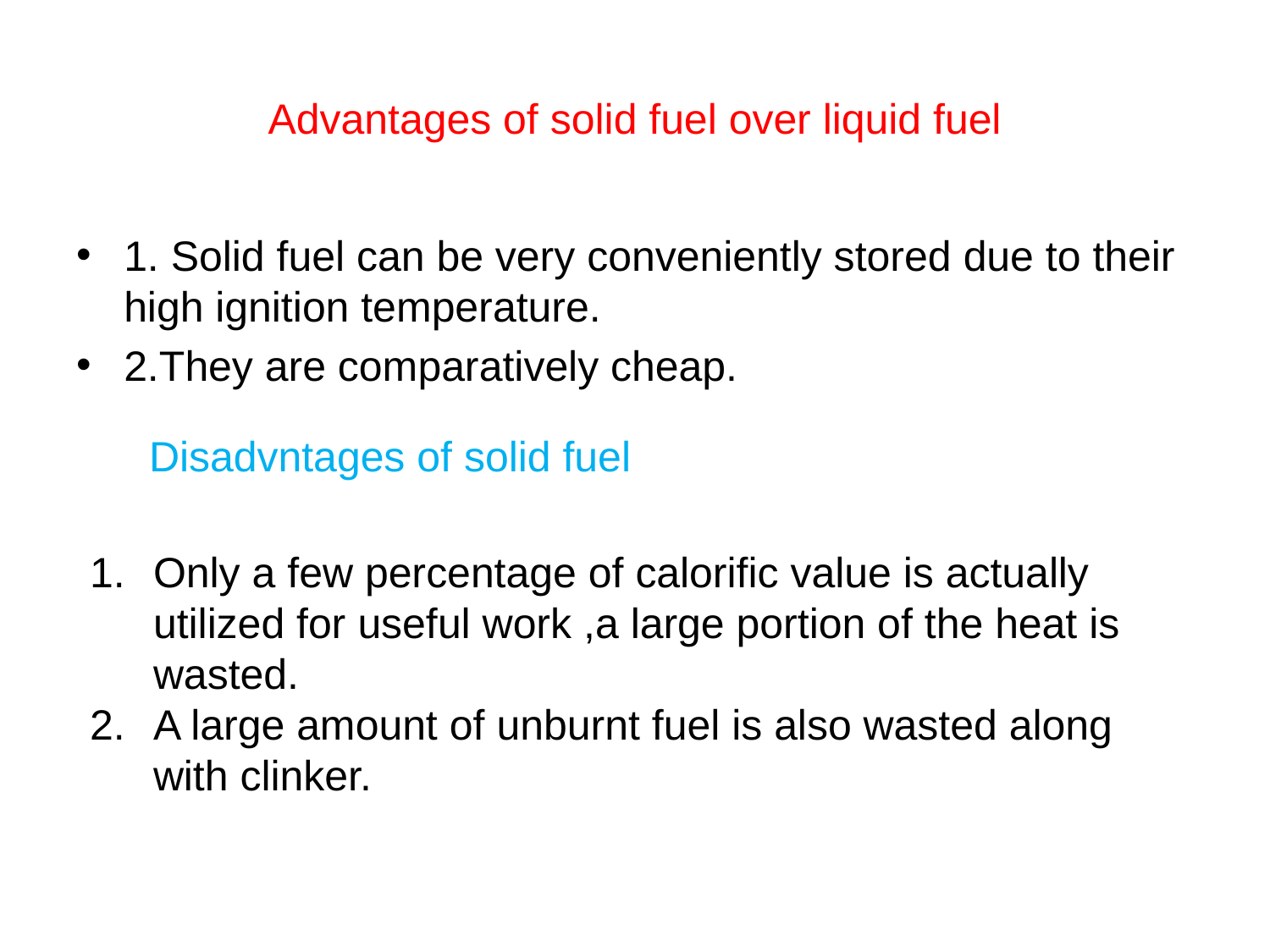

# Advantages of solid fuel over liquid fuel
1. Solid fuel can be very conveniently stored due to their high ignition temperature.
2.They are comparatively cheap.
     Disadvntages of solid fuel
Only a few percentage of calorific value is actually utilized for useful work ,a large portion of the heat is wasted.
A large amount of unburnt fuel is also wasted along with clinker.